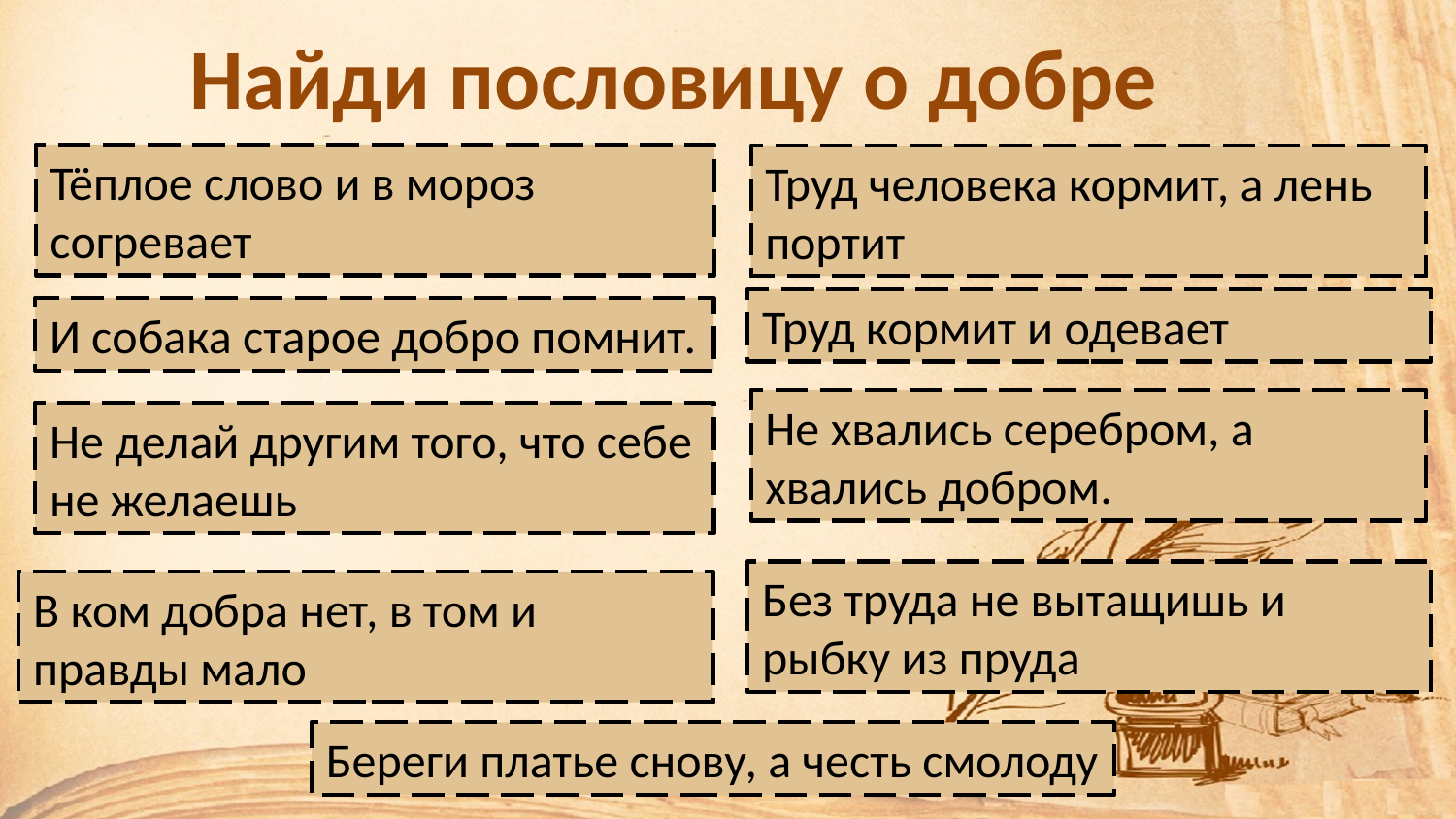

Найди пословицу о добре
Тёплое слово и в мороз согревает
Труд человека кормит, а лень портит
Труд кормит и одевает
И собака старое добро помнит.
Не хвались серебром, а хвались добром.
Не делай другим того, что себе не желаешь
Без труда не вытащишь и рыбку из пруда
В ком добра нет, в том и правды мало
Береги платье снову, а честь смолоду